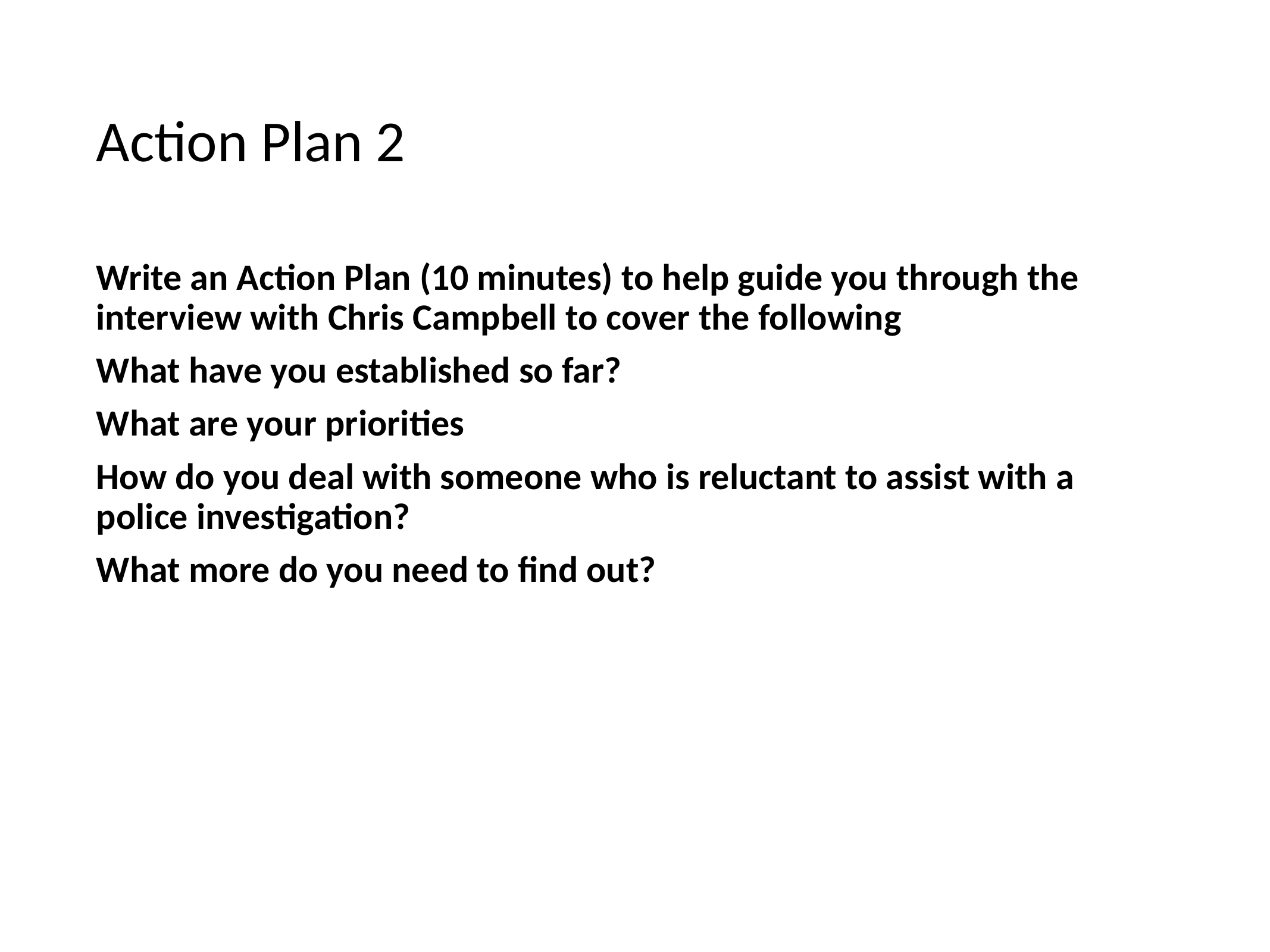

# Action Plan 2
Write an Action Plan (10 minutes) to help guide you through the interview with Chris Campbell to cover the following
What have you established so far?
What are your priorities
How do you deal with someone who is reluctant to assist with a police investigation?
What more do you need to find out?